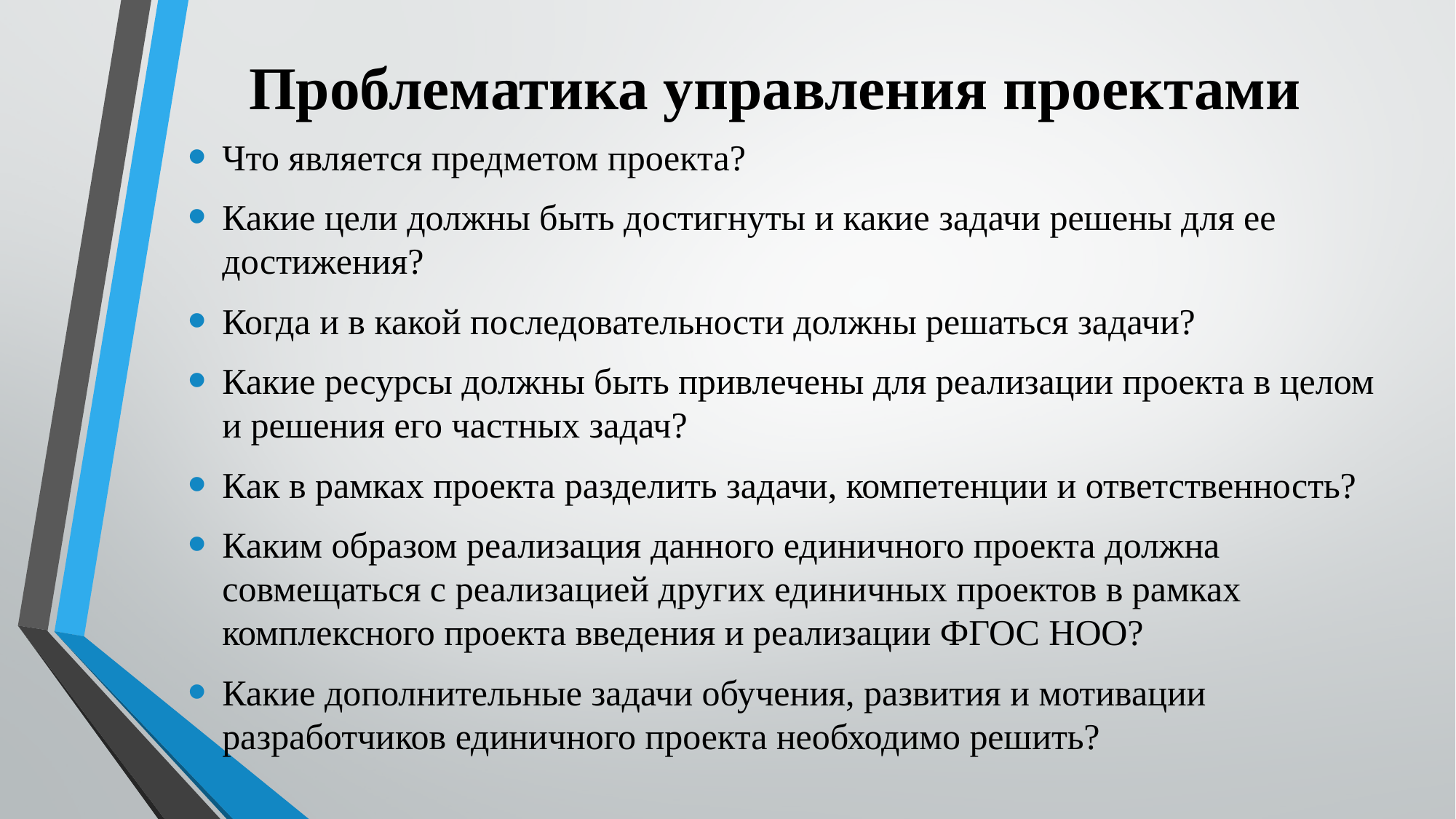

# Проблематика управления проектами
Что является предметом проекта?
Какие цели должны быть достигнуты и какие задачи решены для ее достижения?
Когда и в какой последовательности должны решаться задачи?
Какие ресурсы должны быть привлечены для реализации проекта в целом и решения его частных задач?
Как в рамках проекта разделить задачи, компетенции и ответственность?
Каким образом реализация данного единичного проекта должна совмещаться с реализацией других единичных проектов в рамках комплексного проекта введения и реализации ФГОС НОО?
Какие дополнительные задачи обучения, развития и мотивации разработчиков единичного проекта необходимо решить?